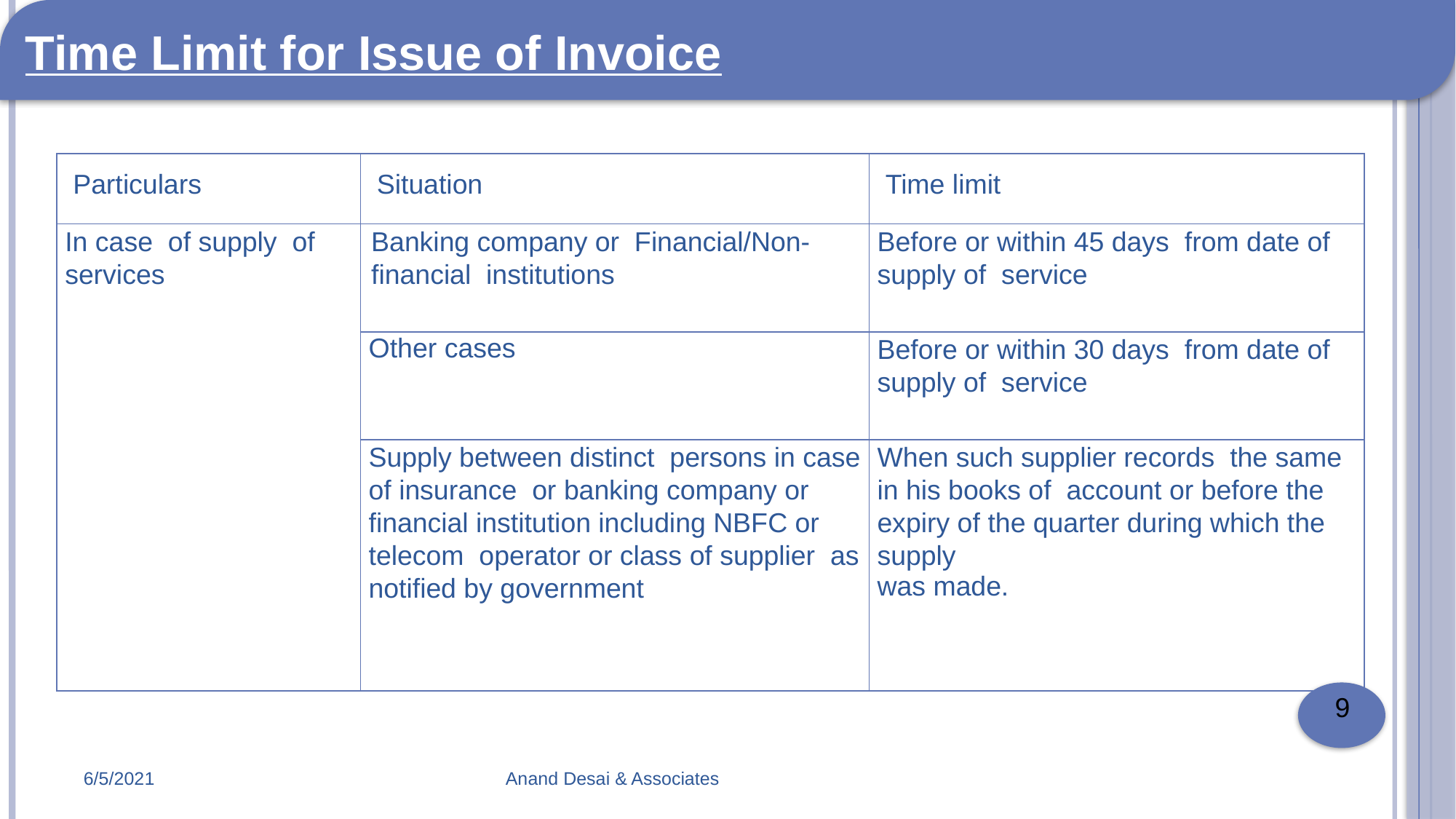

Time Limit for Issue of Invoice
| Particulars | Situation | Time limit |
| --- | --- | --- |
| In case of supply of services | Banking company or Financial/Non-financial institutions | Before or within 45 days from date of supply of service |
|  | Other cases | Before or within 30 days from date of supply of service |
|  | Supply between distinct persons in case of insurance or banking company or financial institution including NBFC or telecom operator or class of supplier as notified by government | When such supplier records the same in his books of account or before the expiry of the quarter during which the supply was made. |
    9
6/5/2021
Anand Desai & Associates
9